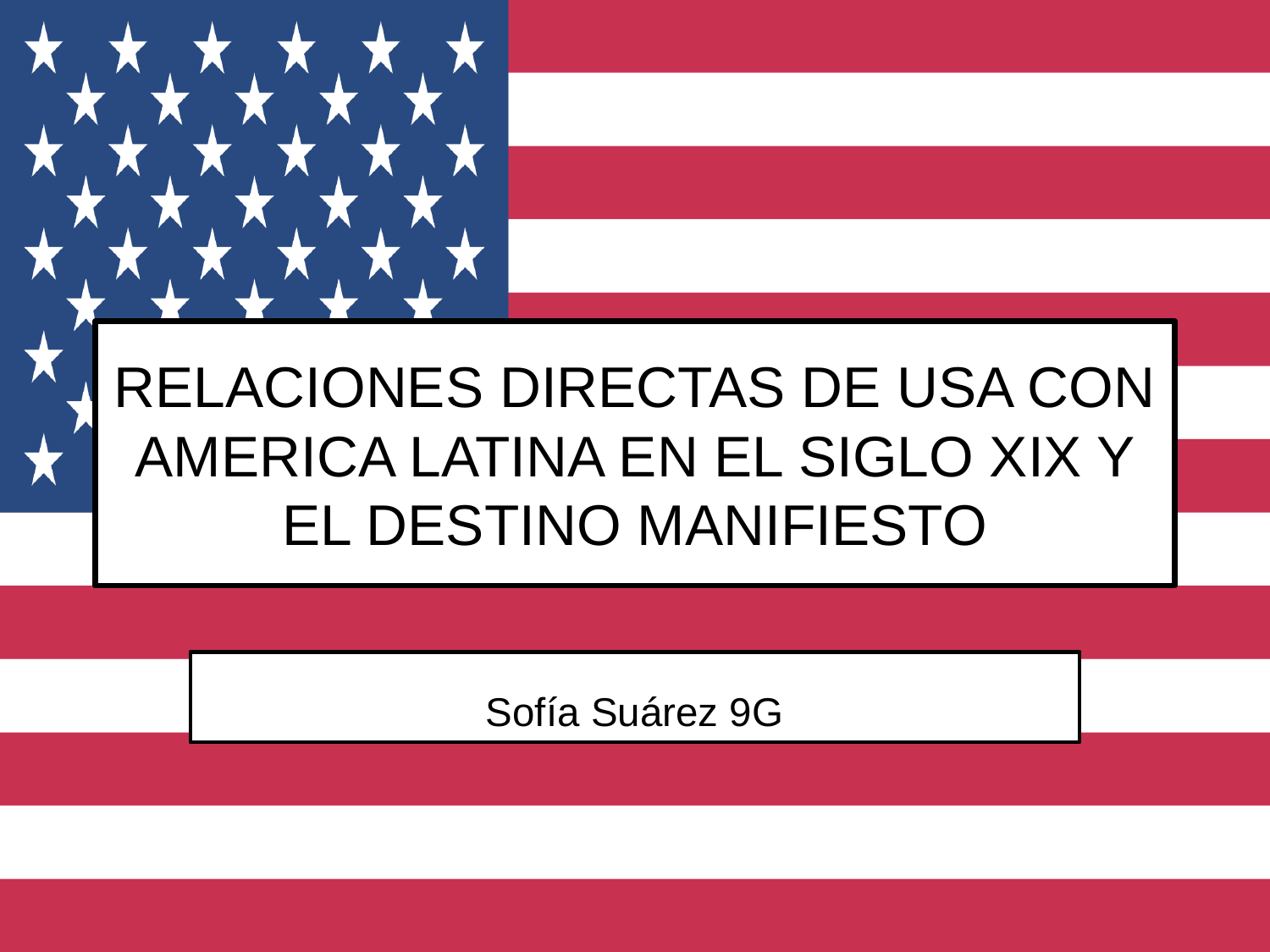

# RELACIONES DIRECTAS DE USA CON AMERICA LATINA EN EL SIGLO XIX Y EL DESTINO MANIFIESTO

Sofía Suárez 9G